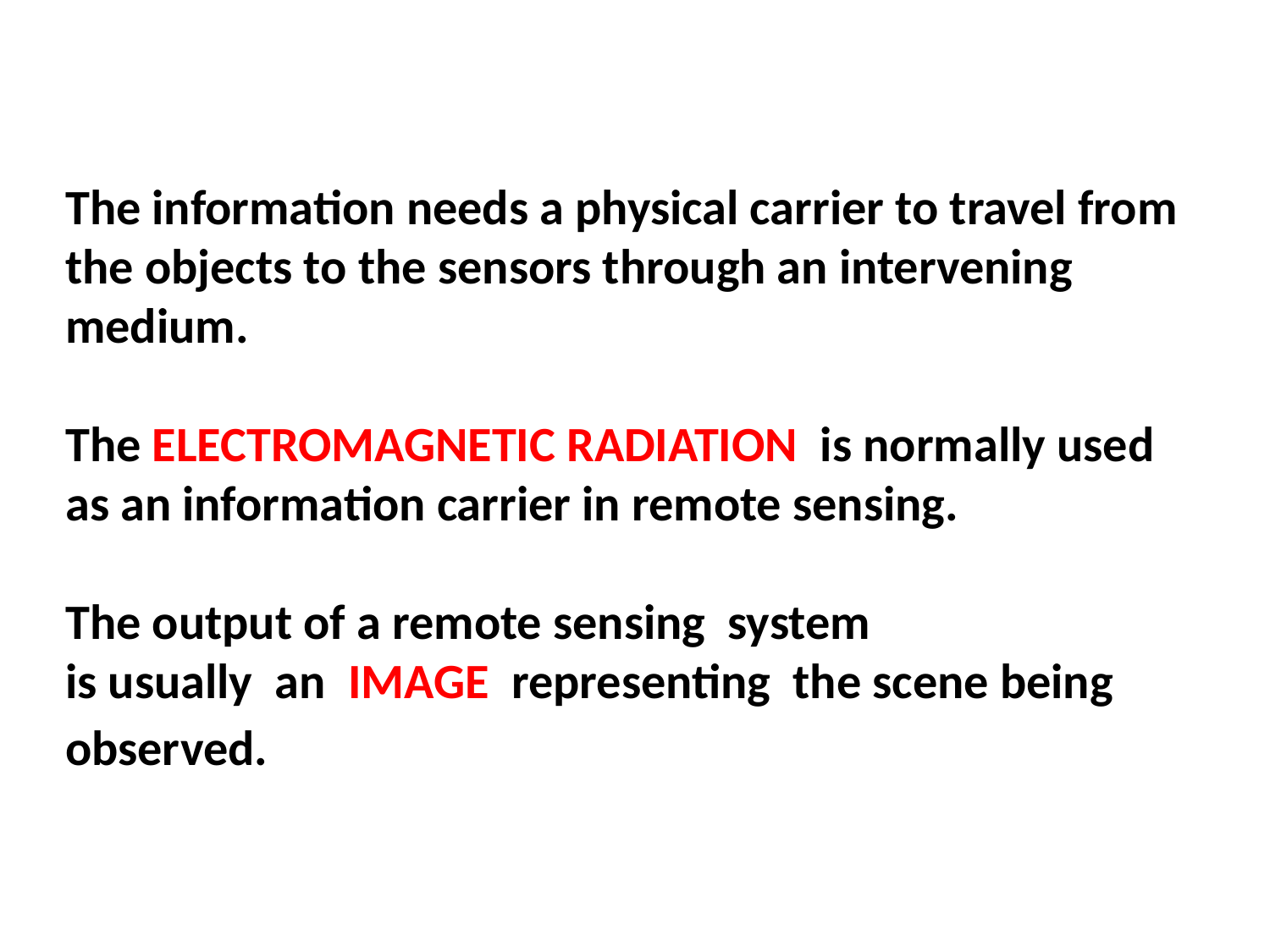

The information needs a physical carrier to travel from the objects to the sensors through an intervening medium.

The ELECTROMAGNETIC RADIATION  is normally used as an information carrier in remote sensing.

The output of a remote sensing  system
is usually  an  IMAGE  representing  the scene being observed.